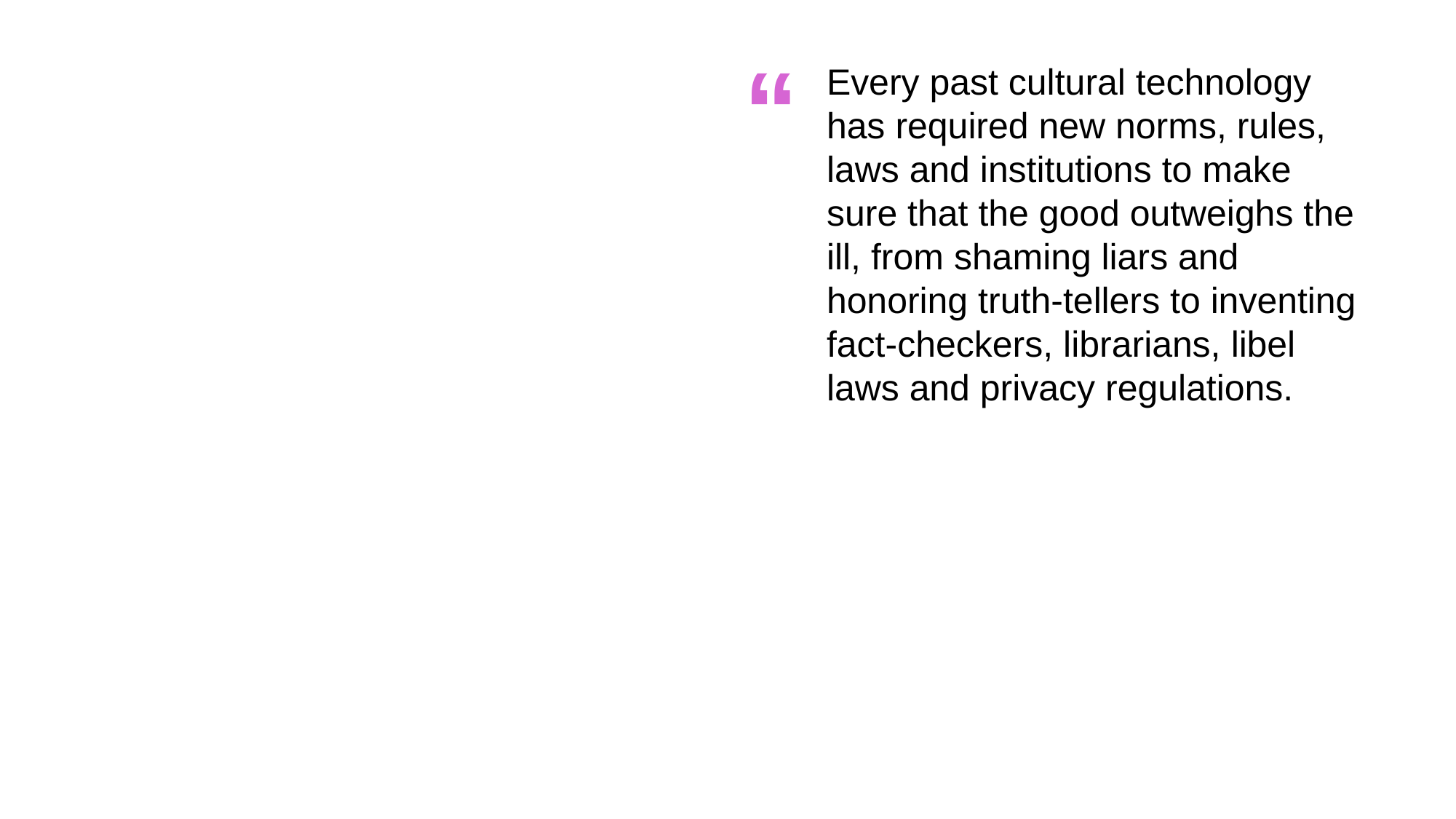

“
Every past cultural technology has required new norms, rules, laws and institutions to make sure that the good outweighs the ill, from shaming liars and honoring truth-tellers to inventing fact-checkers, librarians, libel laws and privacy regulations.